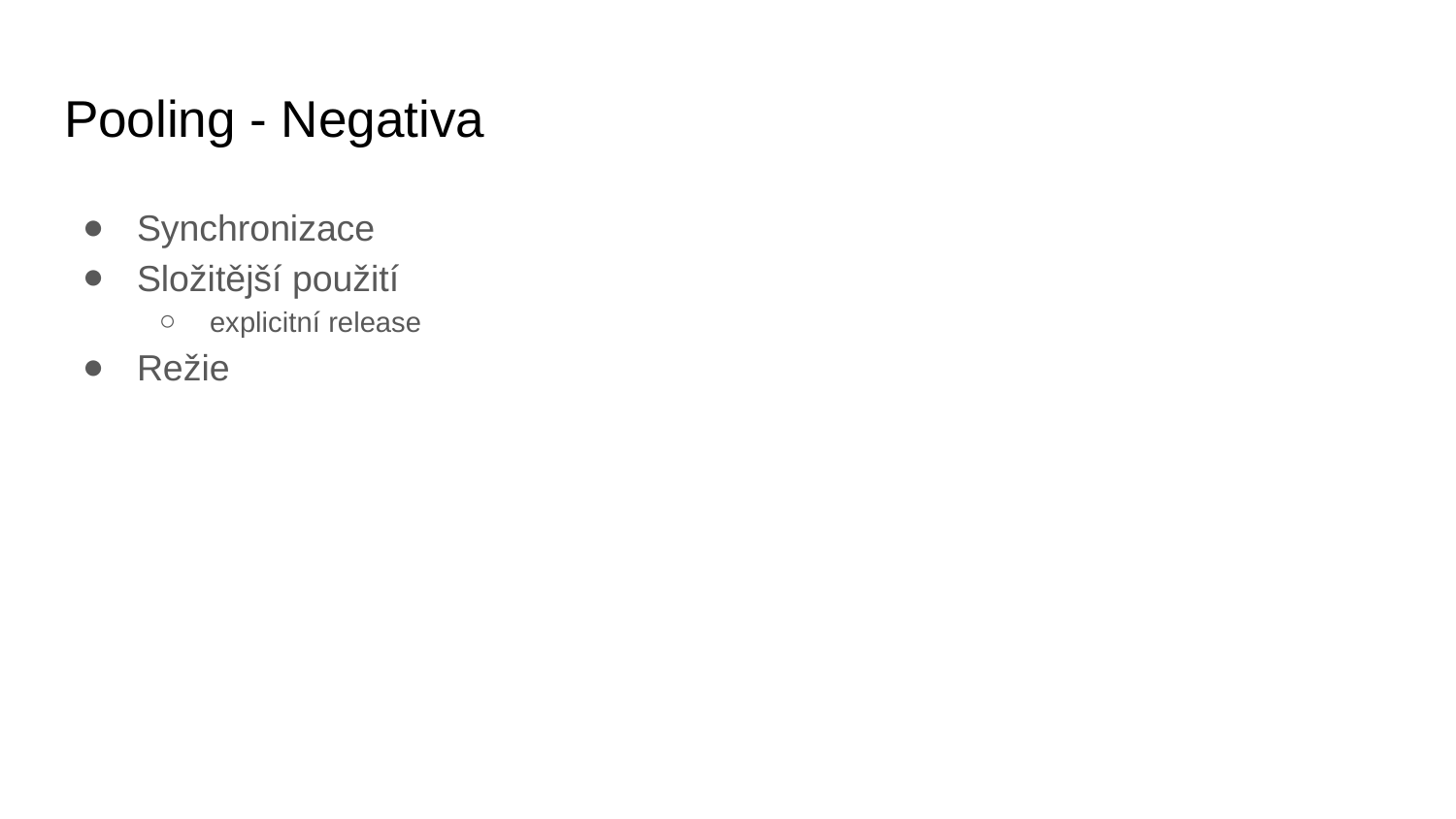

# Pooling - Negativa
Synchronizace
Složitější použití
explicitní release
Režie